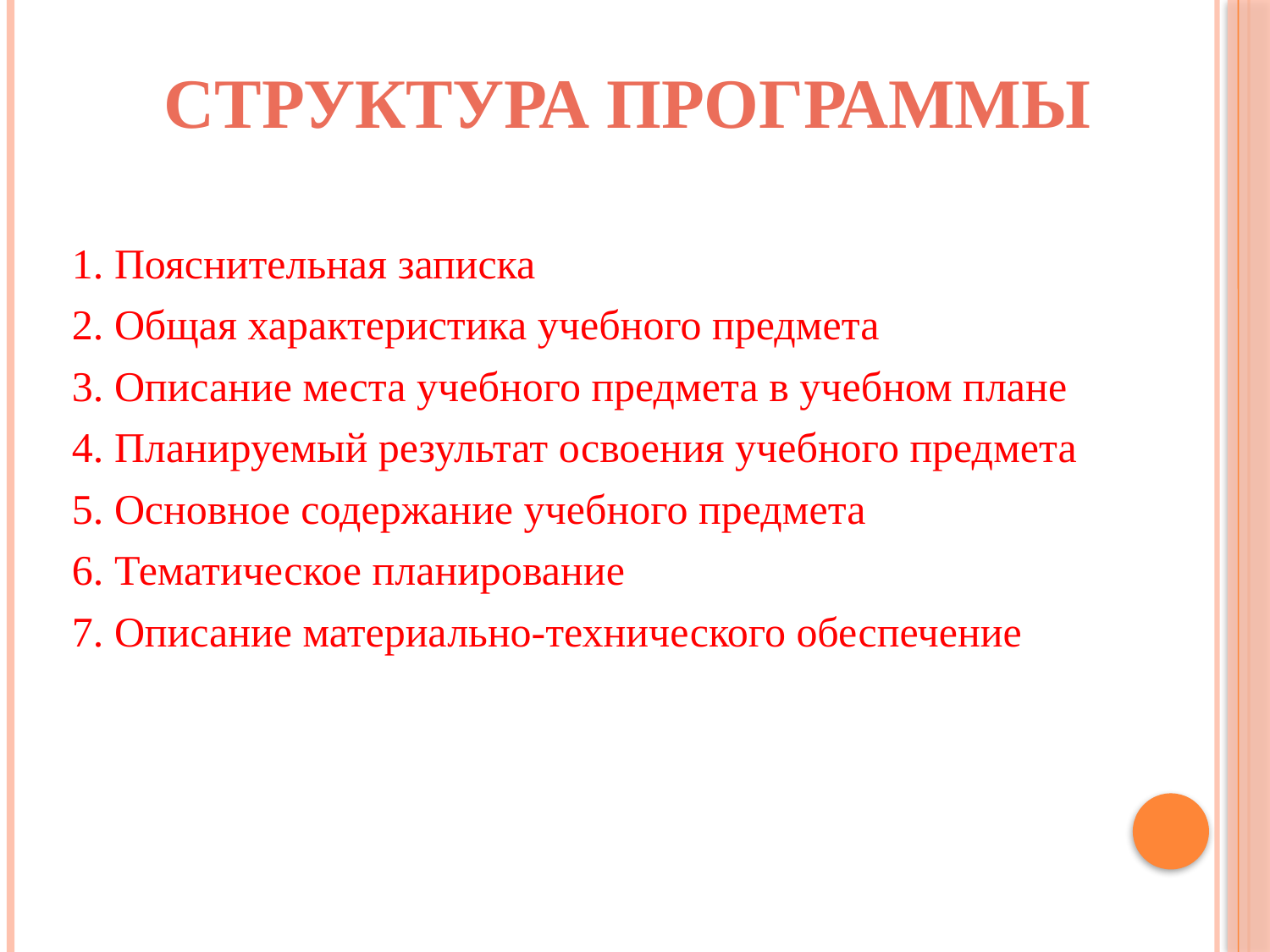

# Структура программы

1. Пояснительная записка
2. Общая характеристика учебного предмета
3. Описание места учебного предмета в учебном плане
4. Планируемый результат освоения учебного предмета
5. Основное содержание учебного предмета
6. Тематическое планирование
7. Описание материально-технического обеспечение